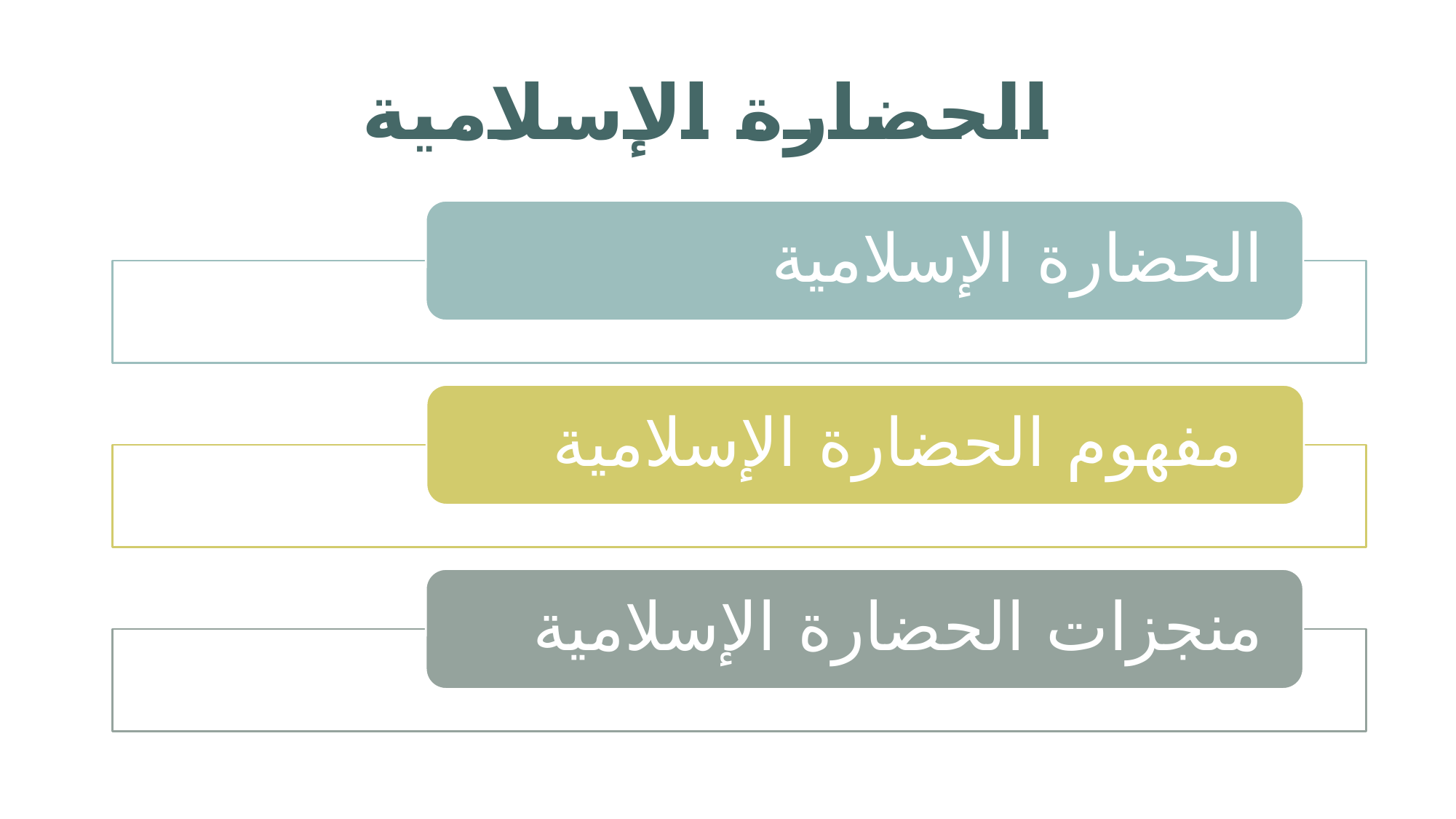

الحضارة الإسلامية
الحضارة الإسلامية
مفهوم الحضارة الإسلامية
منجزات الحضارة الإسلامية